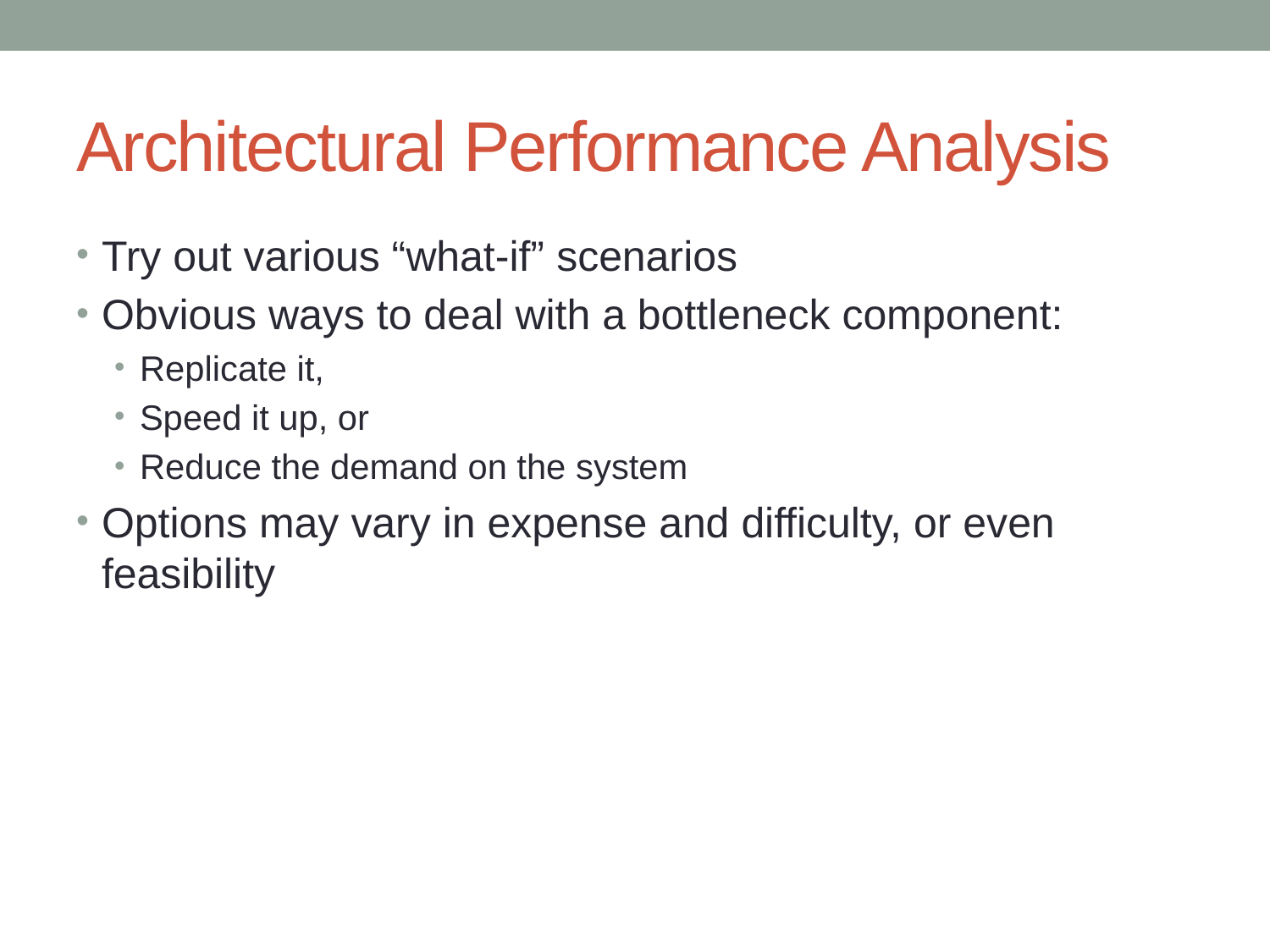

# Architectural Performance Analysis
Try out various “what-if” scenarios
Obvious ways to deal with a bottleneck component:
Replicate it,
Speed it up, or
Reduce the demand on the system
Options may vary in expense and difficulty, or even feasibility